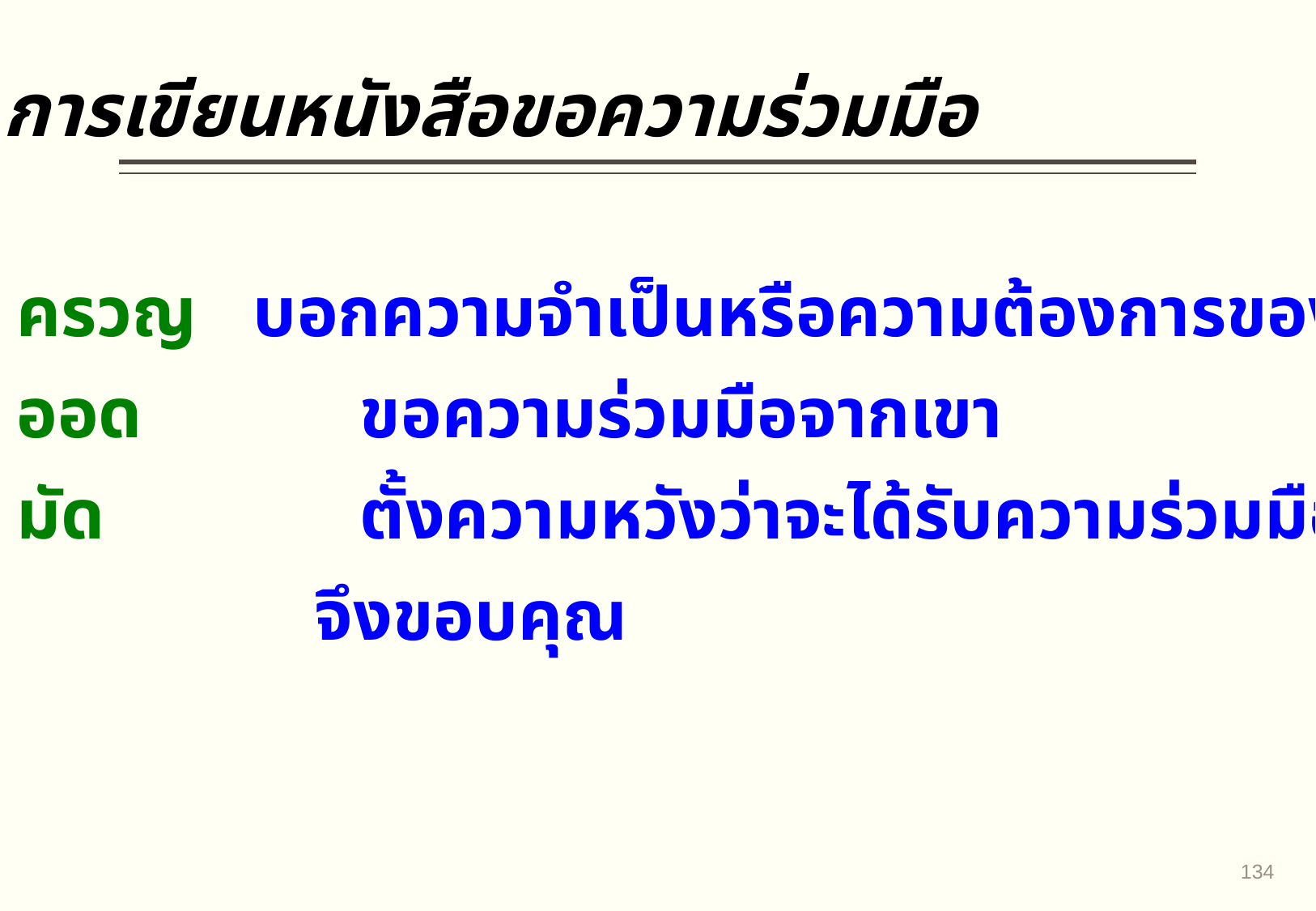

การเขียนหนังสือขอความร่วมมือ
 ครวญ	บอกความจำเป็นหรือความต้องการของเรา
 ออด		ขอความร่วมมือจากเขา
 มัด		ตั้งความหวังว่าจะได้รับความร่วมมือ
		จึงขอบคุณ

134